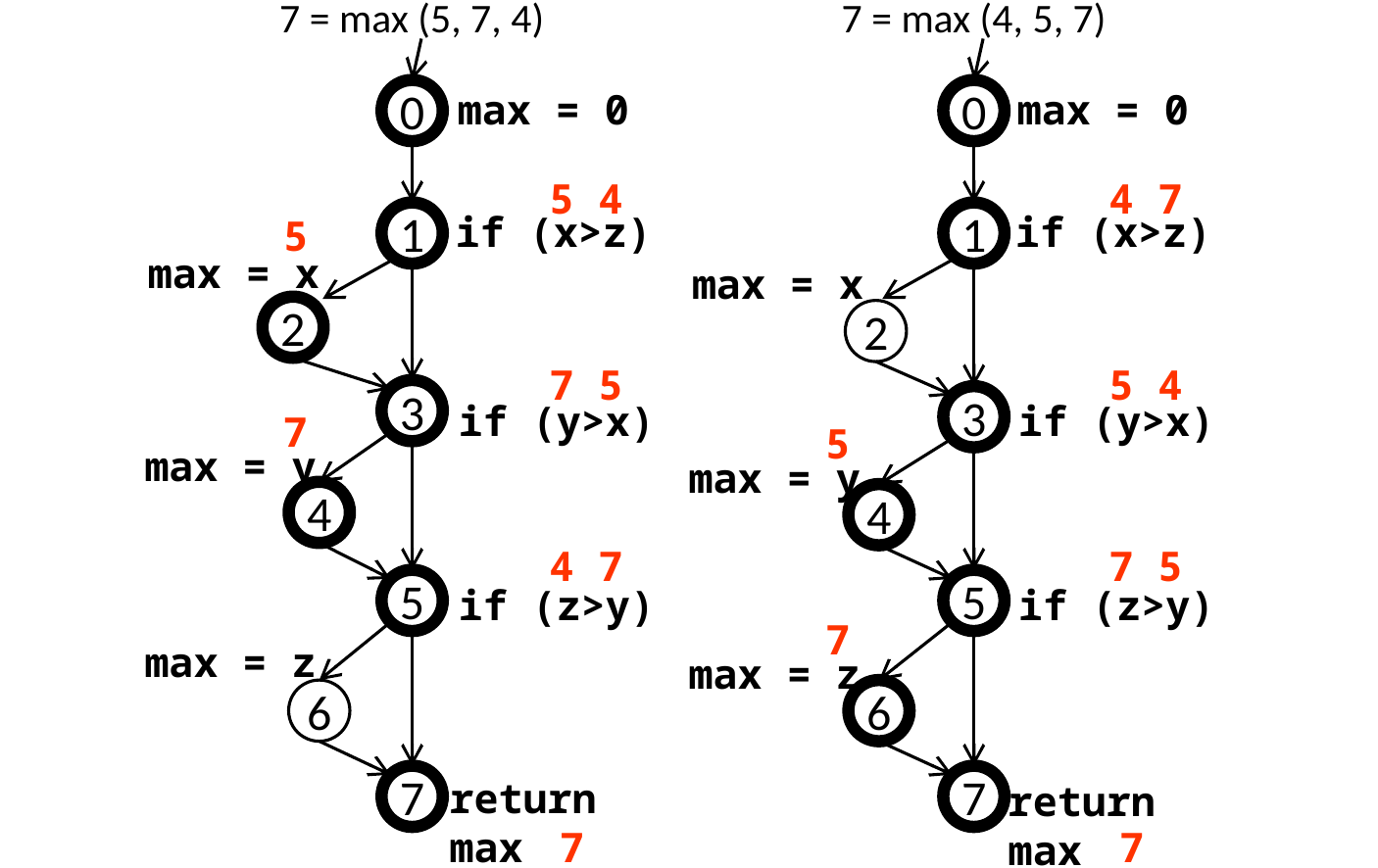

7 = max (5, 7, 4)
7 = max (4, 5, 7)
max = 0
max = 0
0
0
5 4
4 7
if (x>z)
if (x>z)
1
1
5
 max = x
 max = x
2
2
7 5
5 4
3
3
if (y>x)
if (y>x)
7
5
 max = y
 max = y
4
4
4 7
7 5
5
5
if (z>y)
if (z>y)
7
 max = z
 max = z
6
6
7
return
max
7
return
max
7
7